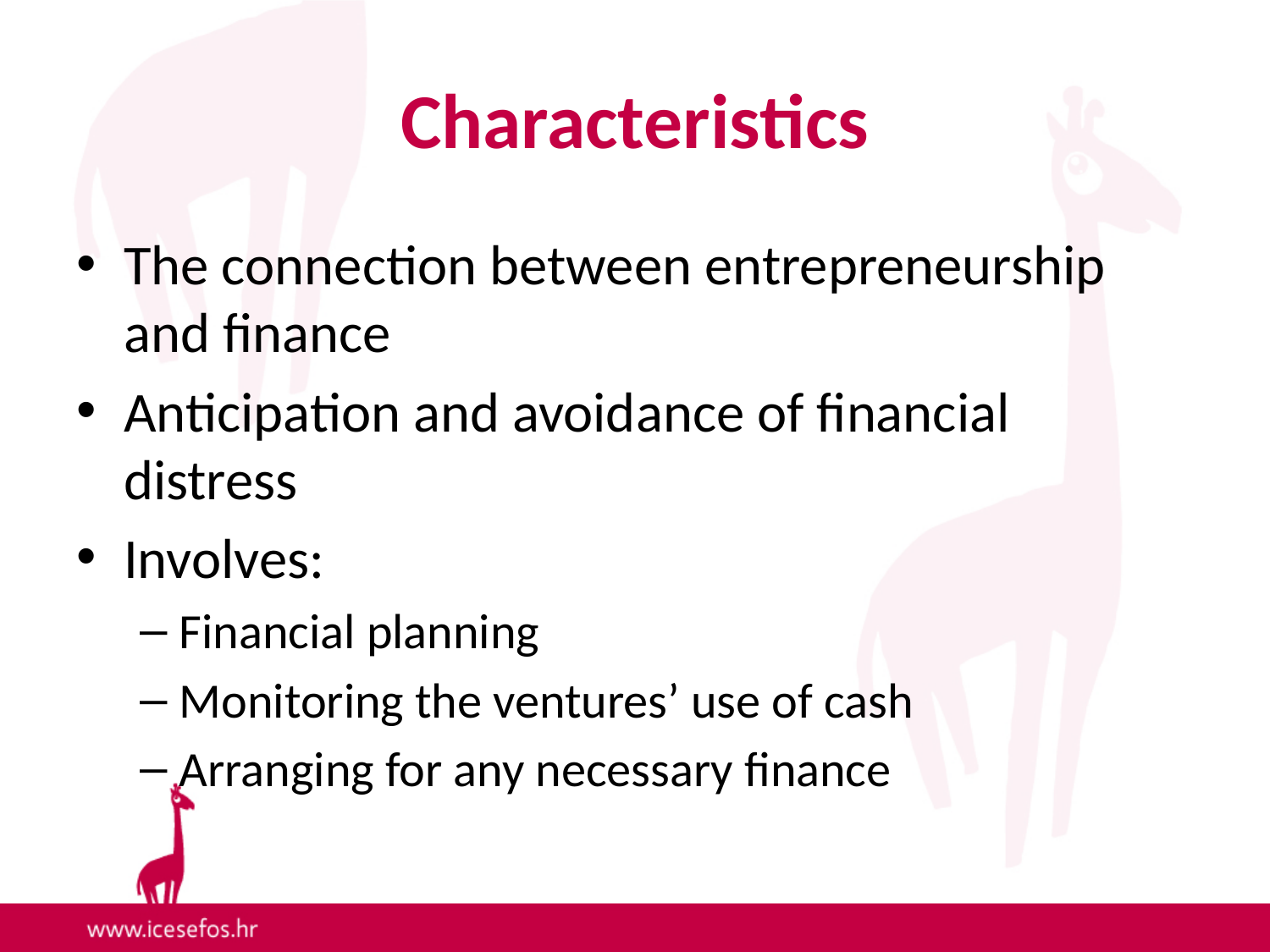

# Characteristics
The connection between entrepreneurship and finance
Anticipation and avoidance of financial distress
Involves:
Financial planning
Monitoring the ventures’ use of cash
Arranging for any necessary finance